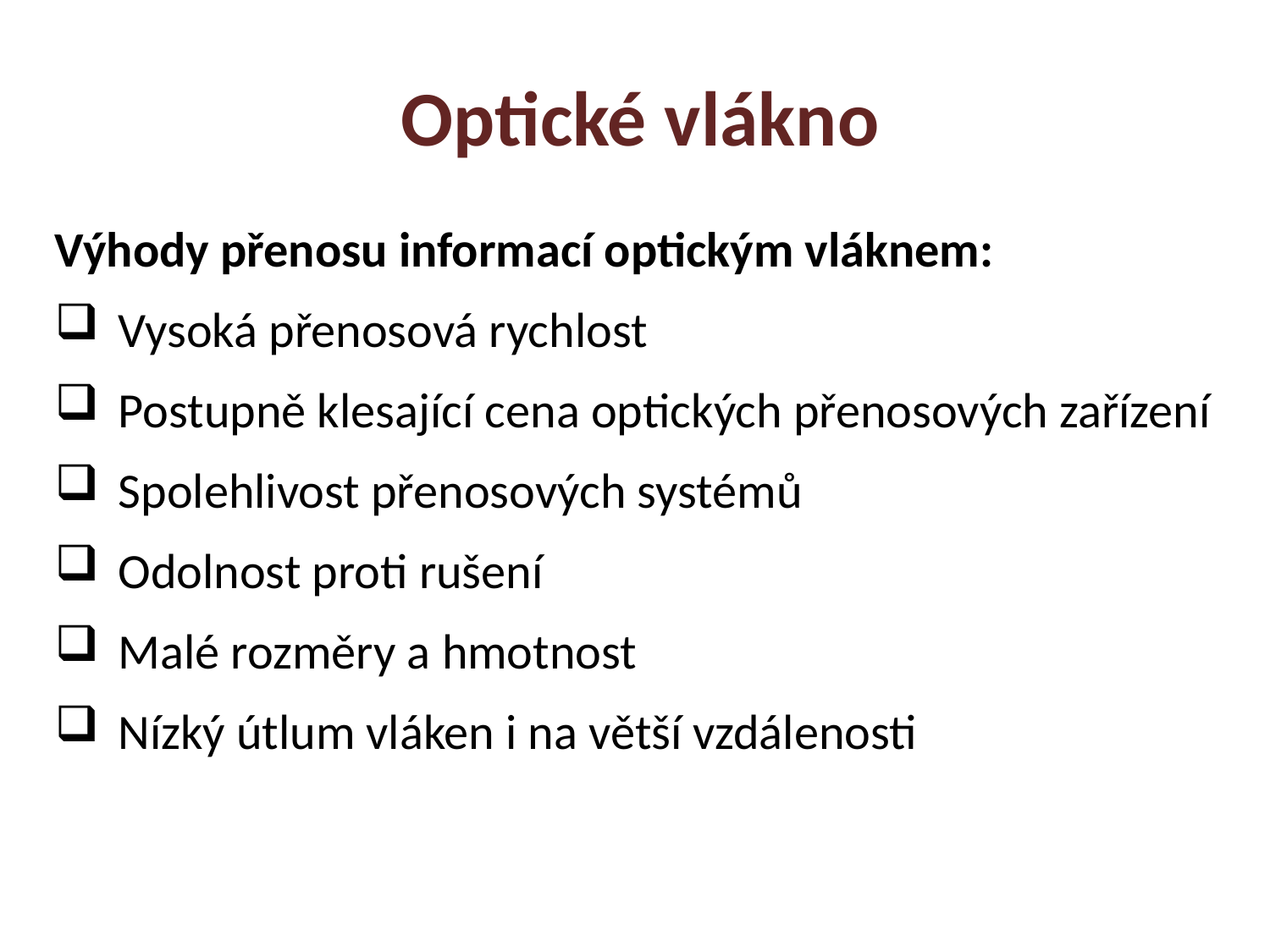

Optické vlákno
Výhody přenosu informací optickým vláknem:
Vysoká přenosová rychlost
Postupně klesající cena optických přenosových zařízení
Spolehlivost přenosových systémů
Odolnost proti rušení
Malé rozměry a hmotnost
Nízký útlum vláken i na větší vzdálenosti